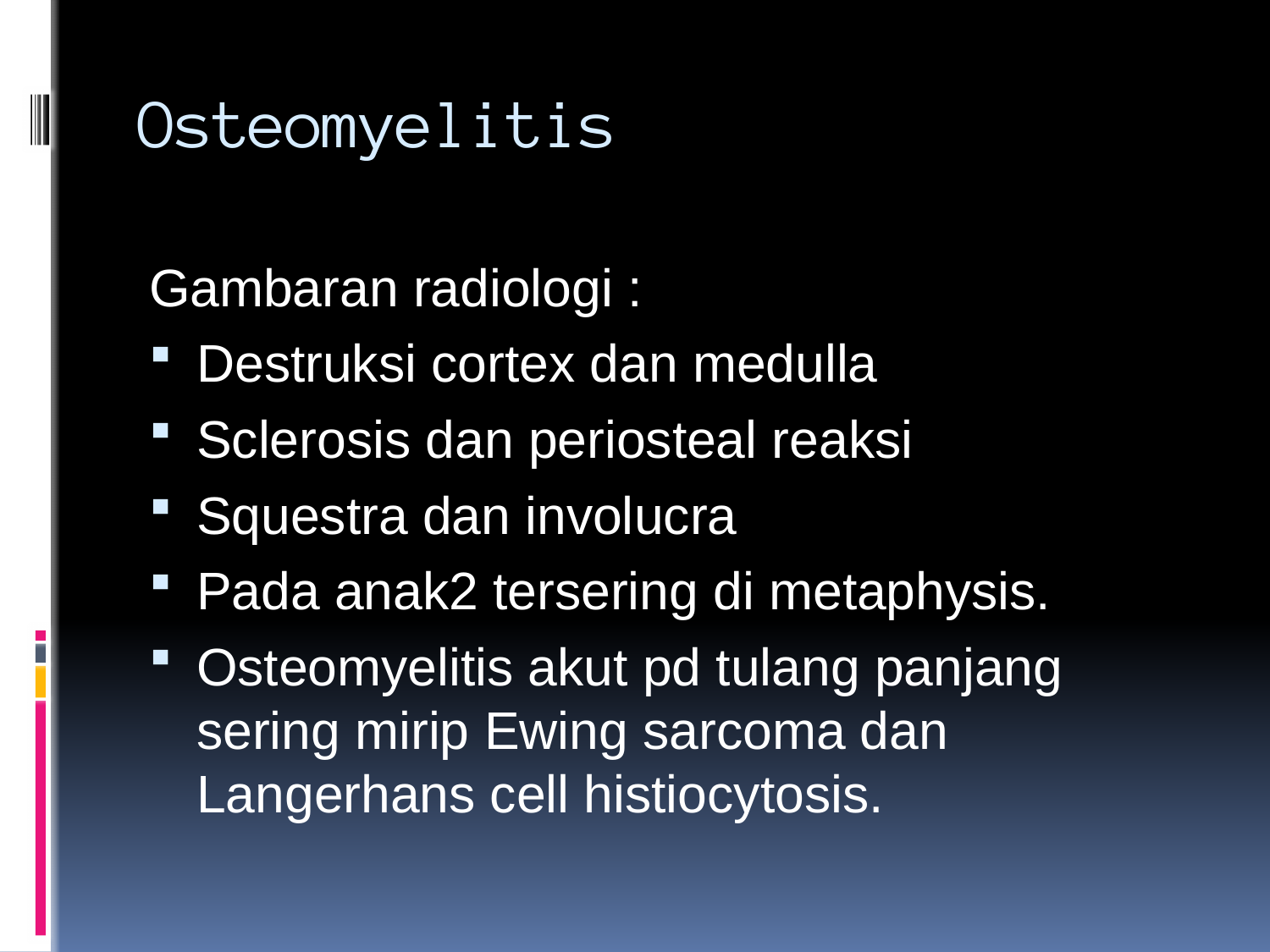

# Osteomyelitis
Gambaran radiologi :
Destruksi cortex dan medulla
Sclerosis dan periosteal reaksi
Squestra dan involucra
Pada anak2 tersering di metaphysis.
Osteomyelitis akut pd tulang panjang sering mirip Ewing sarcoma dan Langerhans cell histiocytosis.